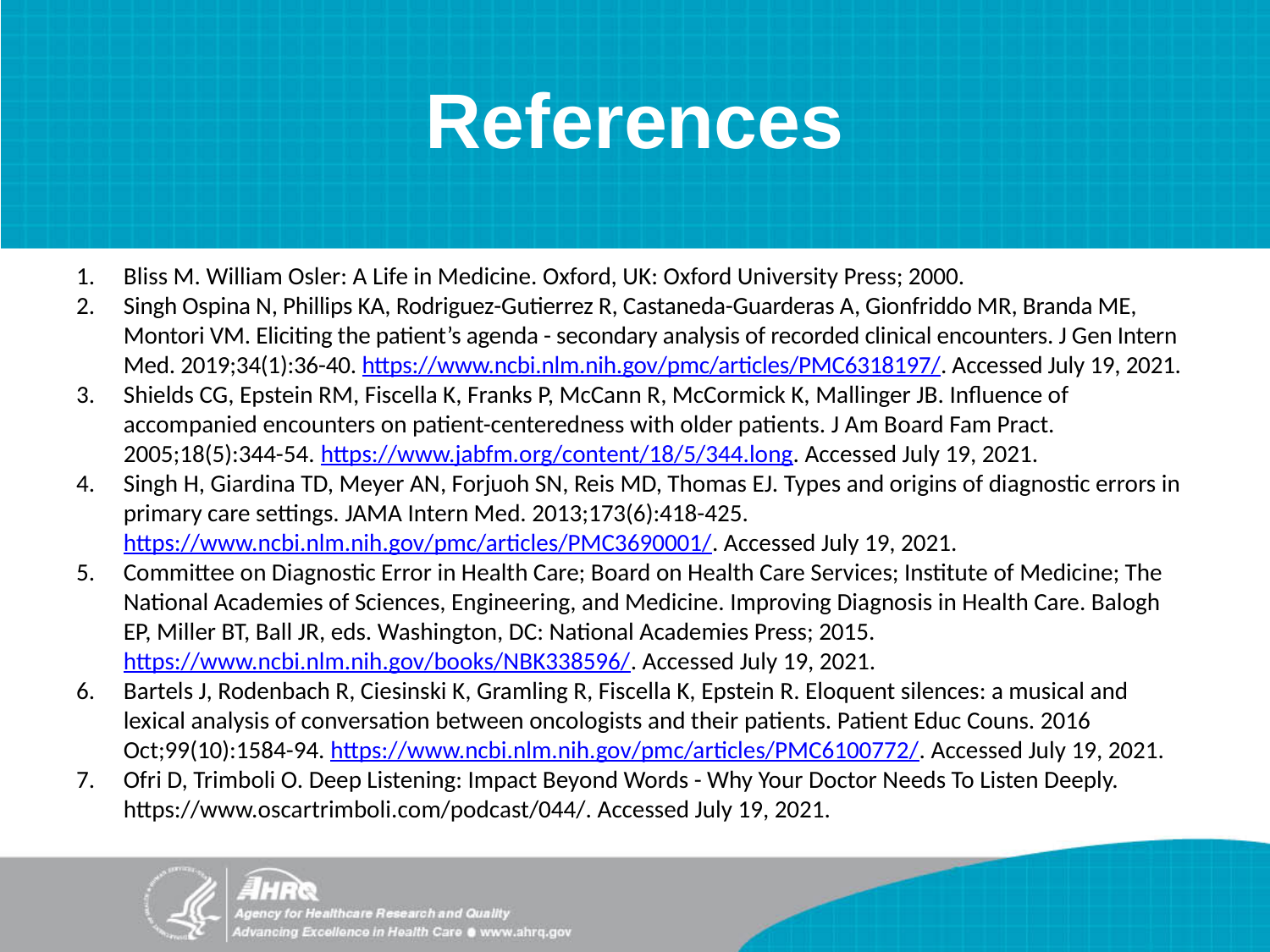

# References
Bliss M. William Osler: A Life in Medicine. Oxford, UK: Oxford University Press; 2000.
Singh Ospina N, Phillips KA, Rodriguez-Gutierrez R, Castaneda-Guarderas A, Gionfriddo MR, Branda ME, Montori VM. Eliciting the patient’s agenda - secondary analysis of recorded clinical encounters. J Gen Intern Med. 2019;34(1):36-40. https://www.ncbi.nlm.nih.gov/pmc/articles/PMC6318197/. Accessed July 19, 2021.
Shields CG, Epstein RM, Fiscella K, Franks P, McCann R, McCormick K, Mallinger JB. Influence of accompanied encounters on patient-centeredness with older patients. J Am Board Fam Pract. 2005;18(5):344-54. https://www.jabfm.org/content/18/5/344.long. Accessed July 19, 2021.
Singh H, Giardina TD, Meyer AN, Forjuoh SN, Reis MD, Thomas EJ. Types and origins of diagnostic errors in primary care settings. JAMA Intern Med. 2013;173(6):418-425. https://www.ncbi.nlm.nih.gov/pmc/articles/PMC3690001/. Accessed July 19, 2021.
Committee on Diagnostic Error in Health Care; Board on Health Care Services; Institute of Medicine; The National Academies of Sciences, Engineering, and Medicine. Improving Diagnosis in Health Care. Balogh EP, Miller BT, Ball JR, eds. Washington, DC: National Academies Press; 2015. https://www.ncbi.nlm.nih.gov/books/NBK338596/. Accessed July 19, 2021.
Bartels J, Rodenbach R, Ciesinski K, Gramling R, Fiscella K, Epstein R. Eloquent silences: a musical and lexical analysis of conversation between oncologists and their patients. Patient Educ Couns. 2016 Oct;99(10):1584-94. https://www.ncbi.nlm.nih.gov/pmc/articles/PMC6100772/. Accessed July 19, 2021.
Ofri D, Trimboli O. Deep Listening: Impact Beyond Words - Why Your Doctor Needs To Listen Deeply. https://www.oscartrimboli.com/podcast/044/. Accessed July 19, 2021.